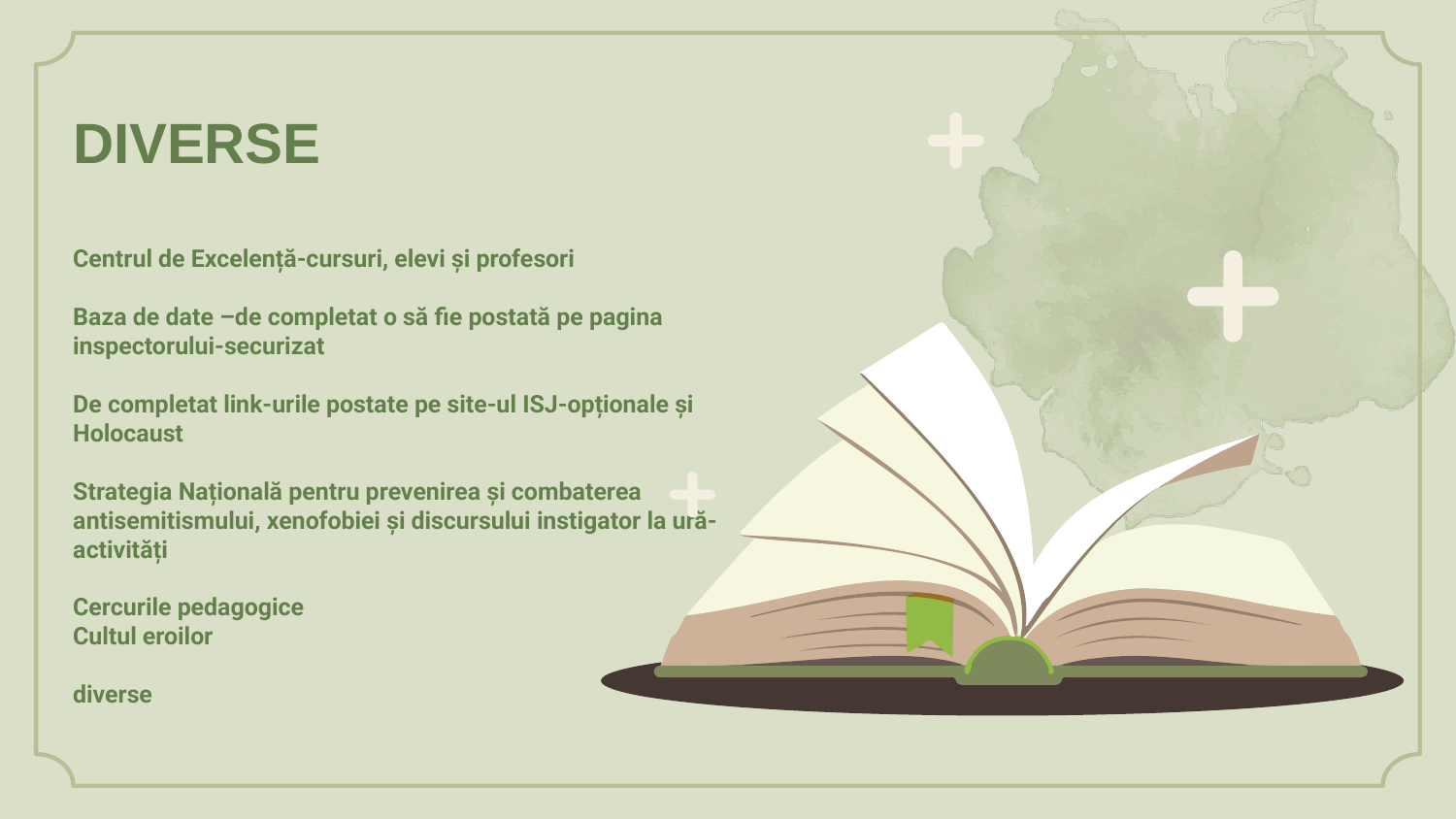

# DIVERSE Centrul de Excelență-cursuri, elevi și profesori Baza de date –de completat o să fie postată pe pagina inspectorului-securizat De completat link-urile postate pe site-ul ISJ-opționale și Holocaust Strategia Națională pentru prevenirea și combaterea antisemitismului, xenofobiei și discursului instigator la ură-activități Cercurile pedagogice Cultul eroilor diverse